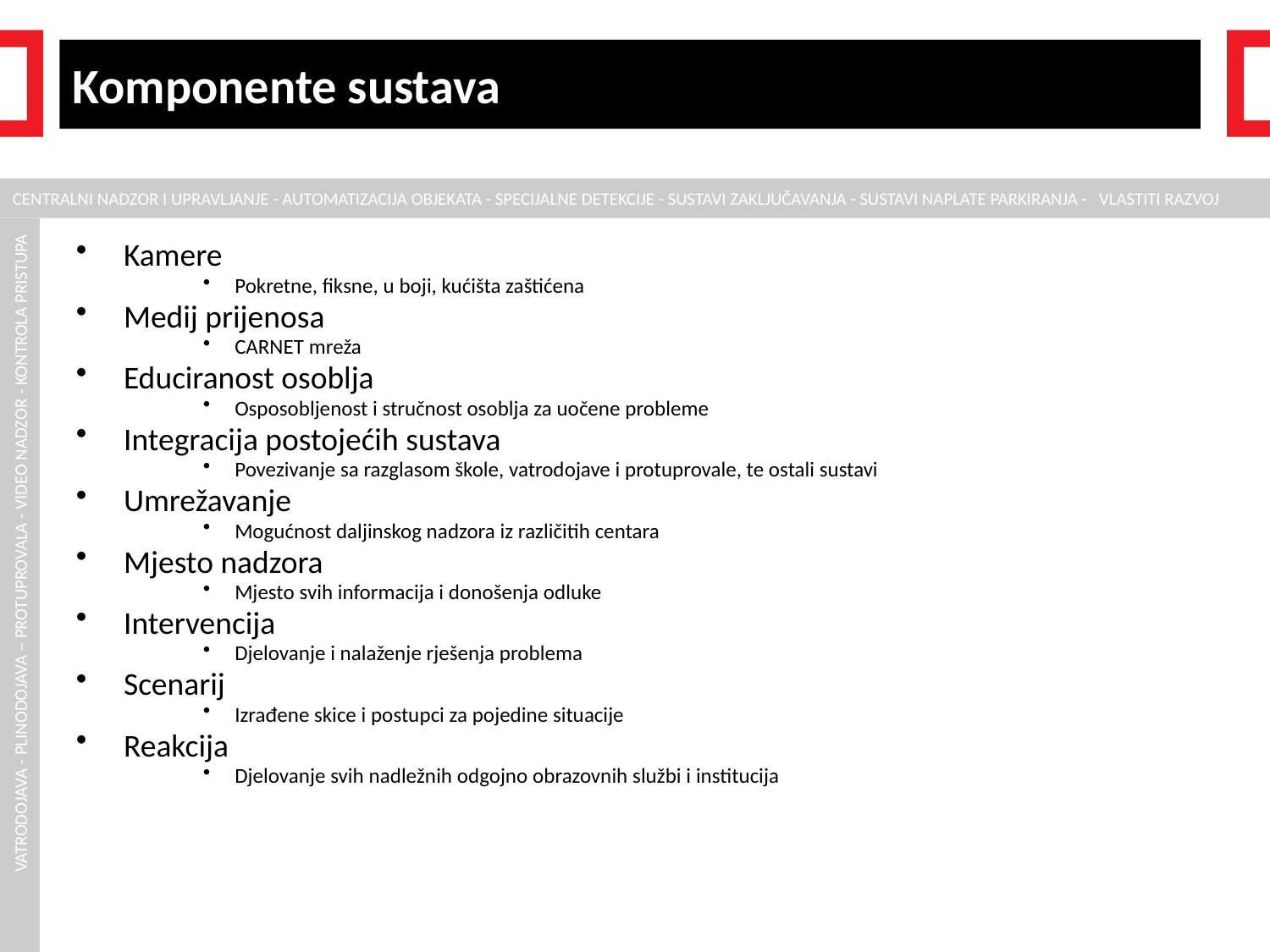

# Komponente sustava
Kamere
Pokretne, fiksne, u boji, kućišta zaštićena
Medij prijenosa
CARNET mreža
Educiranost osoblja
Osposobljenost i stručnost osoblja za uočene probleme
Integracija postojećih sustava
Povezivanje sa razglasom škole, vatrodojave i protuprovale, te ostali sustavi
Umrežavanje
Mogućnost daljinskog nadzora iz različitih centara
Mjesto nadzora
Mjesto svih informacija i donošenja odluke
Intervencija
Djelovanje i nalaženje rješenja problema
Scenarij
Izrađene skice i postupci za pojedine situacije
Reakcija
Djelovanje svih nadležnih odgojno obrazovnih službi i institucija